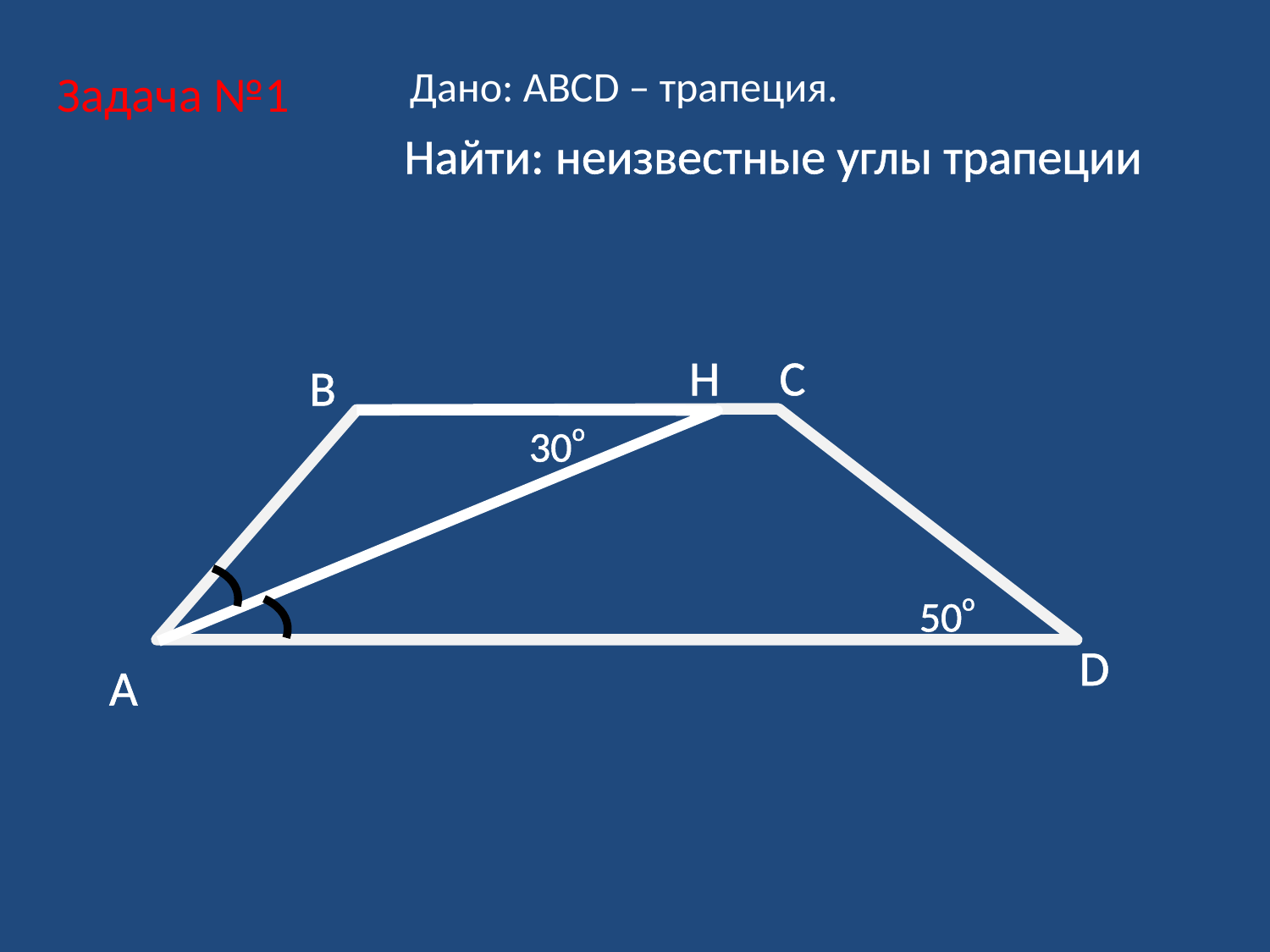

Дано: АВСD – трапеция.
Задача №1

Найти: неизвестные углы трапеции
H
С
В

30o

50o

D
А